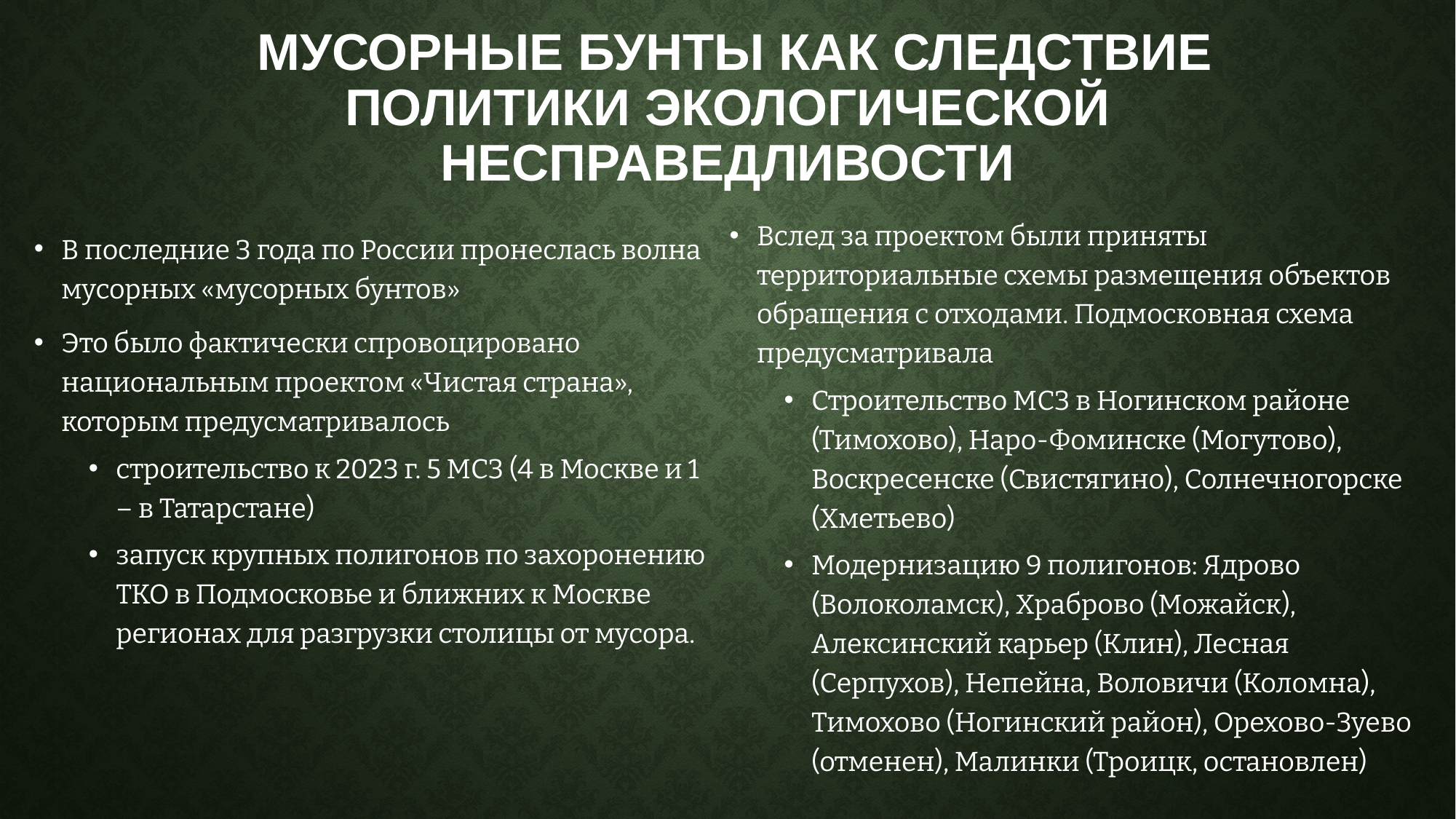

# Мусорные бунты как следствие политики экологической несправедливости
Вслед за проектом были приняты территориальные схемы размещения объектов обращения с отходами. Подмосковная схема предусматривала
Строительство МСЗ в Ногинском районе (Тимохово), Наро-Фоминске (Могутово),  Воскресенске (Свистягино), Солнечногорске (Хметьево)
Модернизацию 9 полигонов: Ядрово (Волоколамск), Храброво (Можайск), Алексинский карьер (Клин), Лесная (Серпухов), Непейна, Воловичи (Коломна), Тимохово (Ногинский район), Орехово-Зуево (отменен), Малинки (Троицк, остановлен)
В последние 3 года по России пронеслась волна мусорных «мусорных бунтов»
Это было фактически спровоцировано национальным проектом «Чистая страна», которым предусматривалось
строительство к 2023 г. 5 МСЗ (4 в Москве и 1 – в Татарстане)
запуск крупных полигонов по захоронению ТКО в Подмосковье и ближних к Москве регионах для разгрузки столицы от мусора.